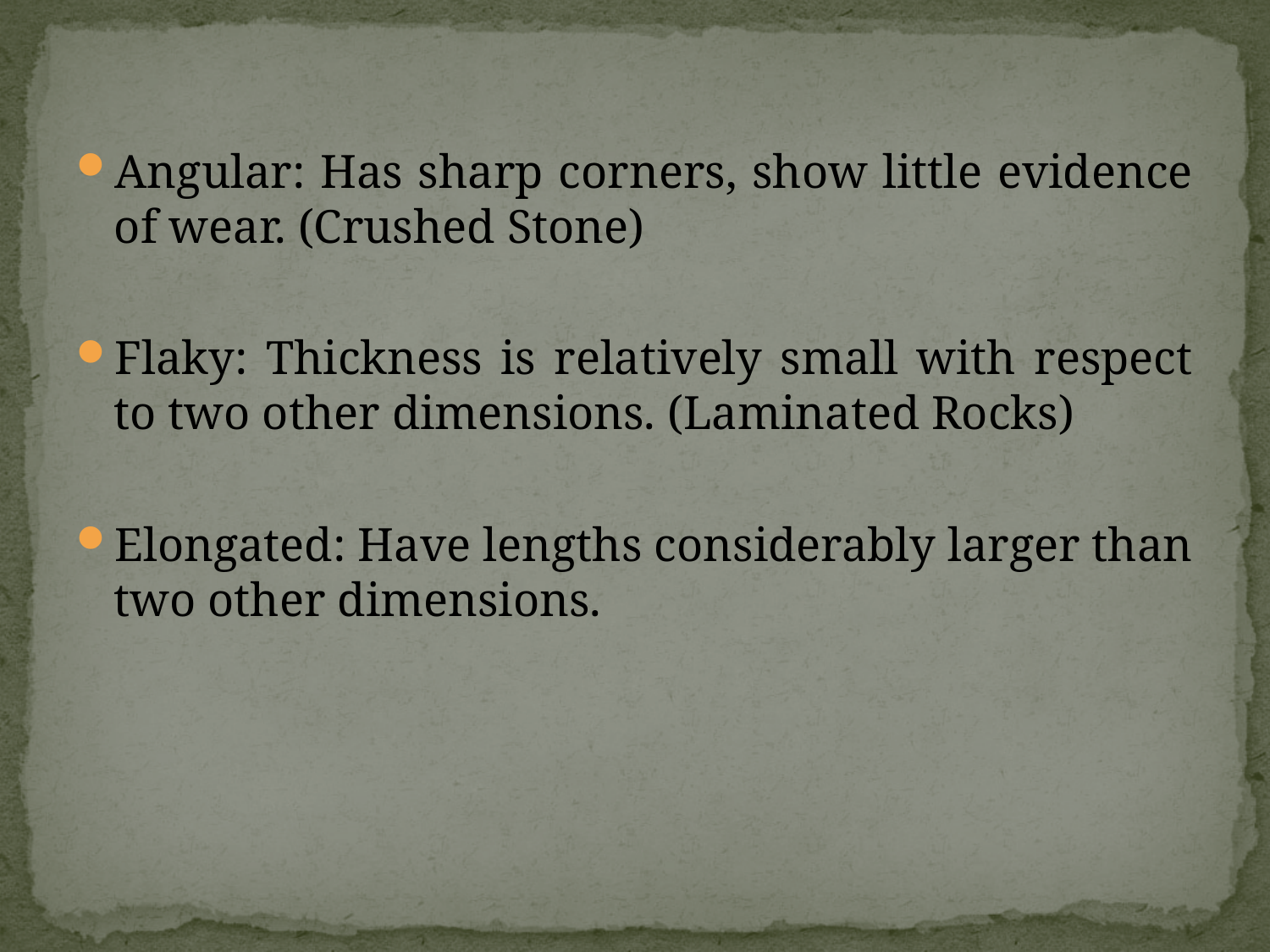

Angular: Has sharp corners, show little evidence of wear. (Crushed Stone)

Flaky: Thickness is relatively small with respect to two other dimensions. (Laminated Rocks)

Elongated: Have lengths considerably larger than two other dimensions.